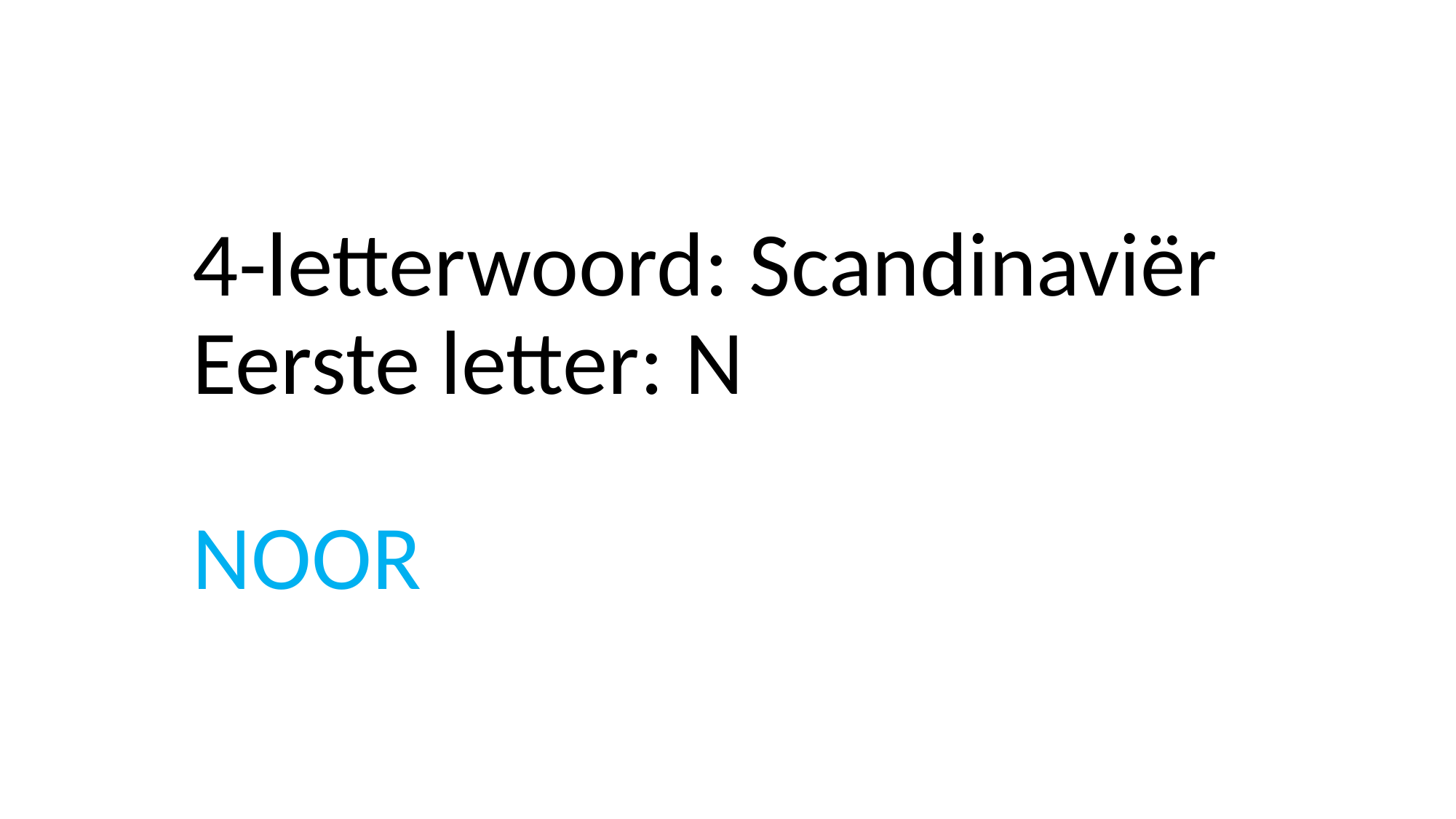

# 4-letterwoord: Scandinaviër Eerste letter: N
NOOR